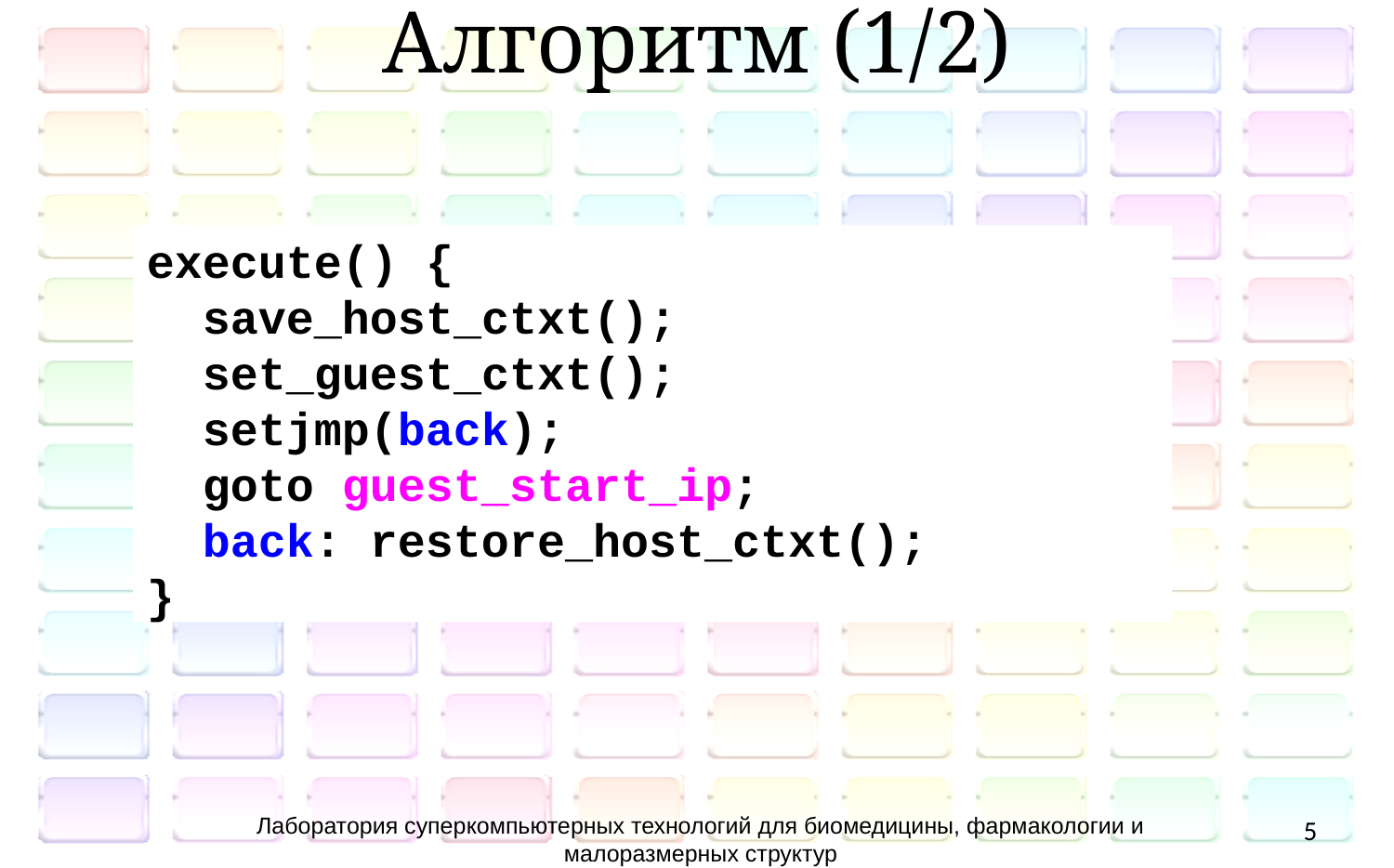

Алгоритм (1/2)
execute() {
  save_host_ctxt();
  set_guest_ctxt();
  setjmp(back);
  goto guest_start_ip;
  back: restore_host_ctxt();
}

Лаборатория суперкомпьютерных технологий для биомедицины, фармакологии и малоразмерных структур
5